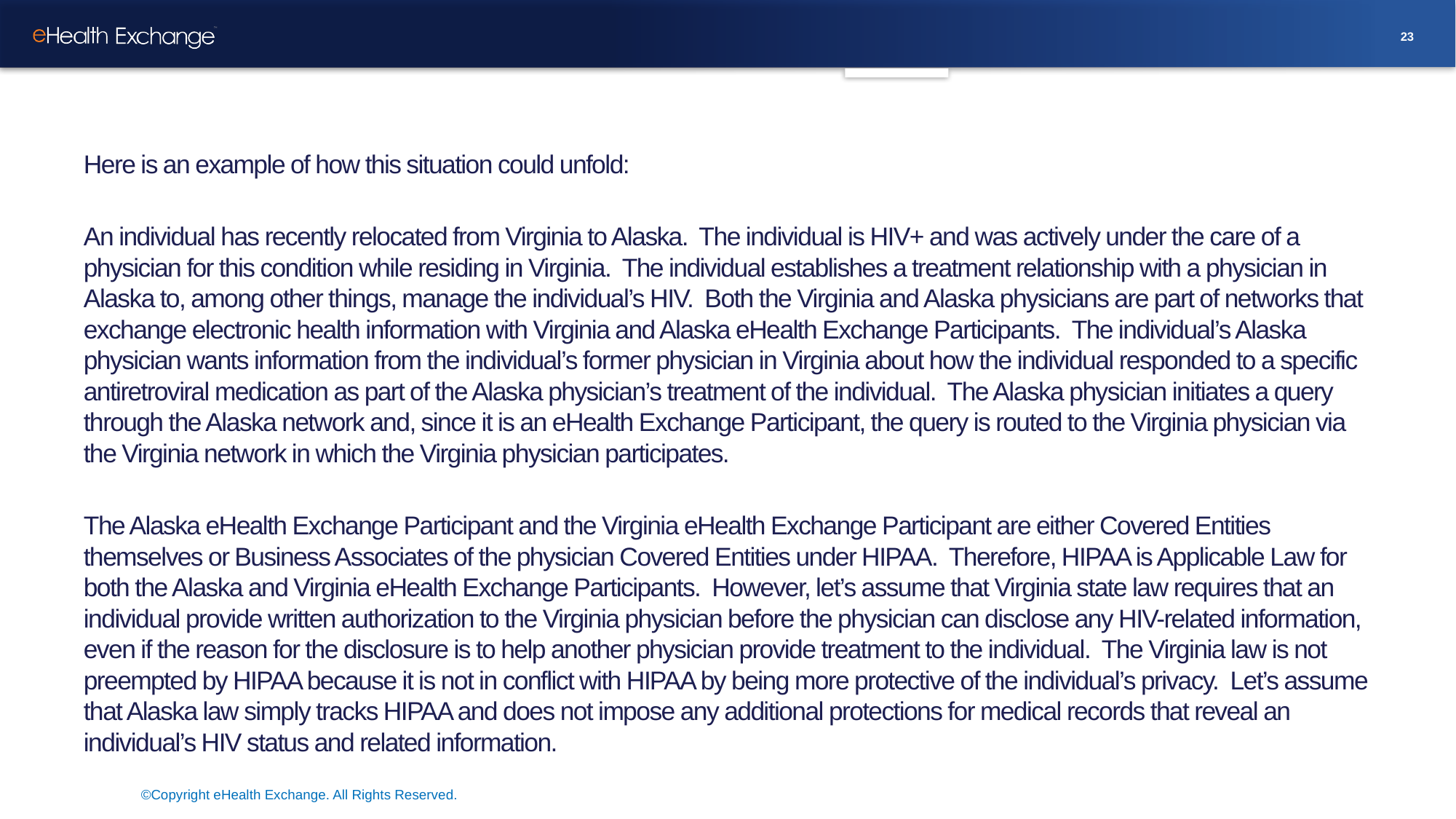

23
Here is an example of how this situation could unfold:

An individual has recently relocated from Virginia to Alaska.  The individual is HIV+ and was actively under the care of a physician for this condition while residing in Virginia.  The individual establishes a treatment relationship with a physician in Alaska to, among other things, manage the individual’s HIV.  Both the Virginia and Alaska physicians are part of networks that exchange electronic health information with Virginia and Alaska eHealth Exchange Participants.  The individual’s Alaska physician wants information from the individual’s former physician in Virginia about how the individual responded to a specific antiretroviral medication as part of the Alaska physician’s treatment of the individual.  The Alaska physician initiates a query through the Alaska network and, since it is an eHealth Exchange Participant, the query is routed to the Virginia physician via the Virginia network in which the Virginia physician participates.

The Alaska eHealth Exchange Participant and the Virginia eHealth Exchange Participant are either Covered Entities themselves or Business Associates of the physician Covered Entities under HIPAA.  Therefore, HIPAA is Applicable Law for both the Alaska and Virginia eHealth Exchange Participants.  However, let’s assume that Virginia state law requires that an individual provide written authorization to the Virginia physician before the physician can disclose any HIV-related information, even if the reason for the disclosure is to help another physician provide treatment to the individual.  The Virginia law is not preempted by HIPAA because it is not in conflict with HIPAA by being more protective of the individual’s privacy.  Let’s assume that Alaska law simply tracks HIPAA and does not impose any additional protections for medical records that reveal an individual’s HIV status and related information.
©Copyright eHealth Exchange. All Rights Reserved.